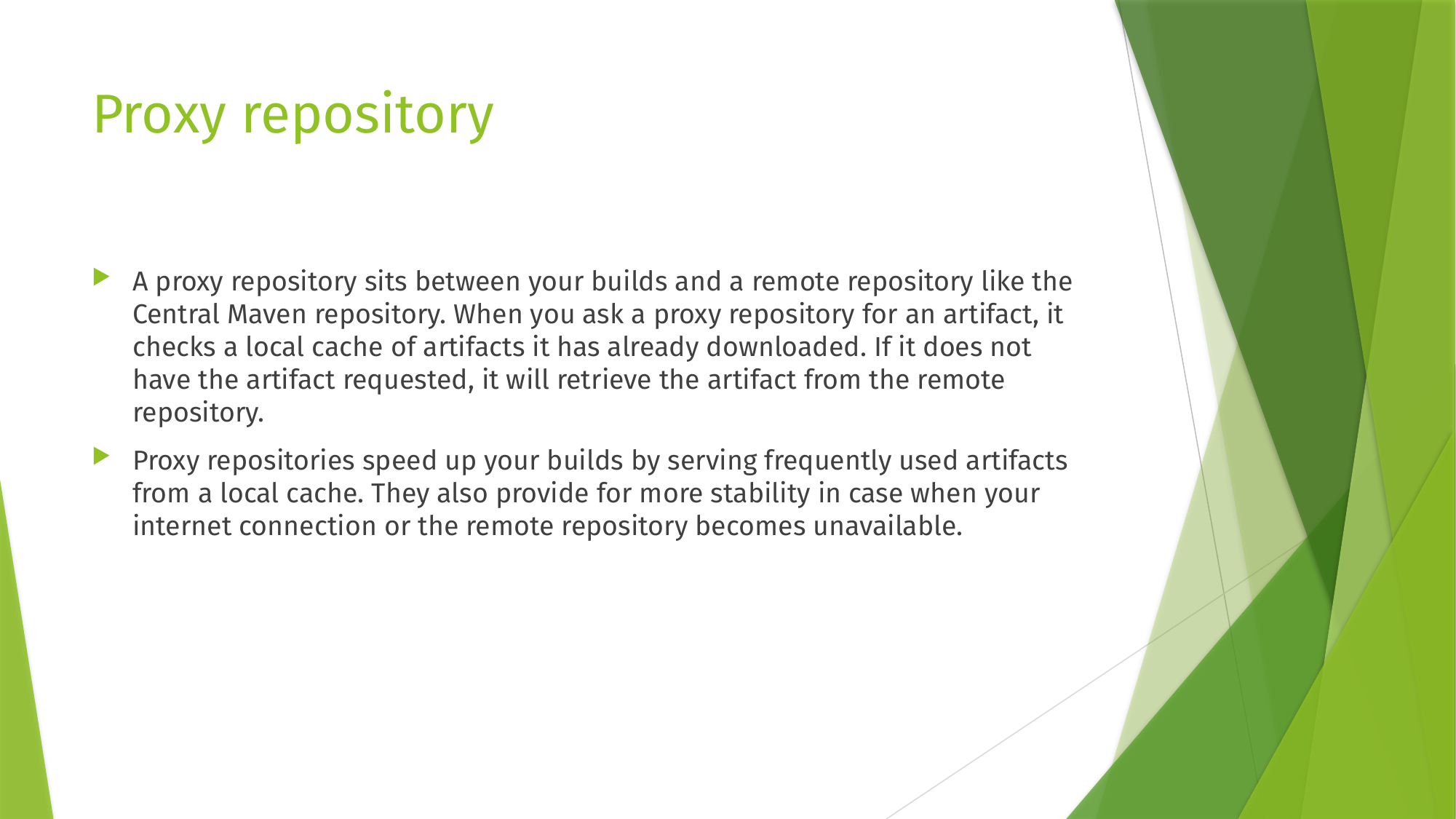

# Proxy repository
A proxy repository sits between your builds and a remote repository like the Central Maven repository. When you ask a proxy repository for an artifact, it checks a local cache of artifacts it has already downloaded. If it does not have the artifact requested, it will retrieve the artifact from the remote repository.
Proxy repositories speed up your builds by serving frequently used artifacts from a local cache. They also provide for more stability in case when your internet connection or the remote repository becomes unavailable.